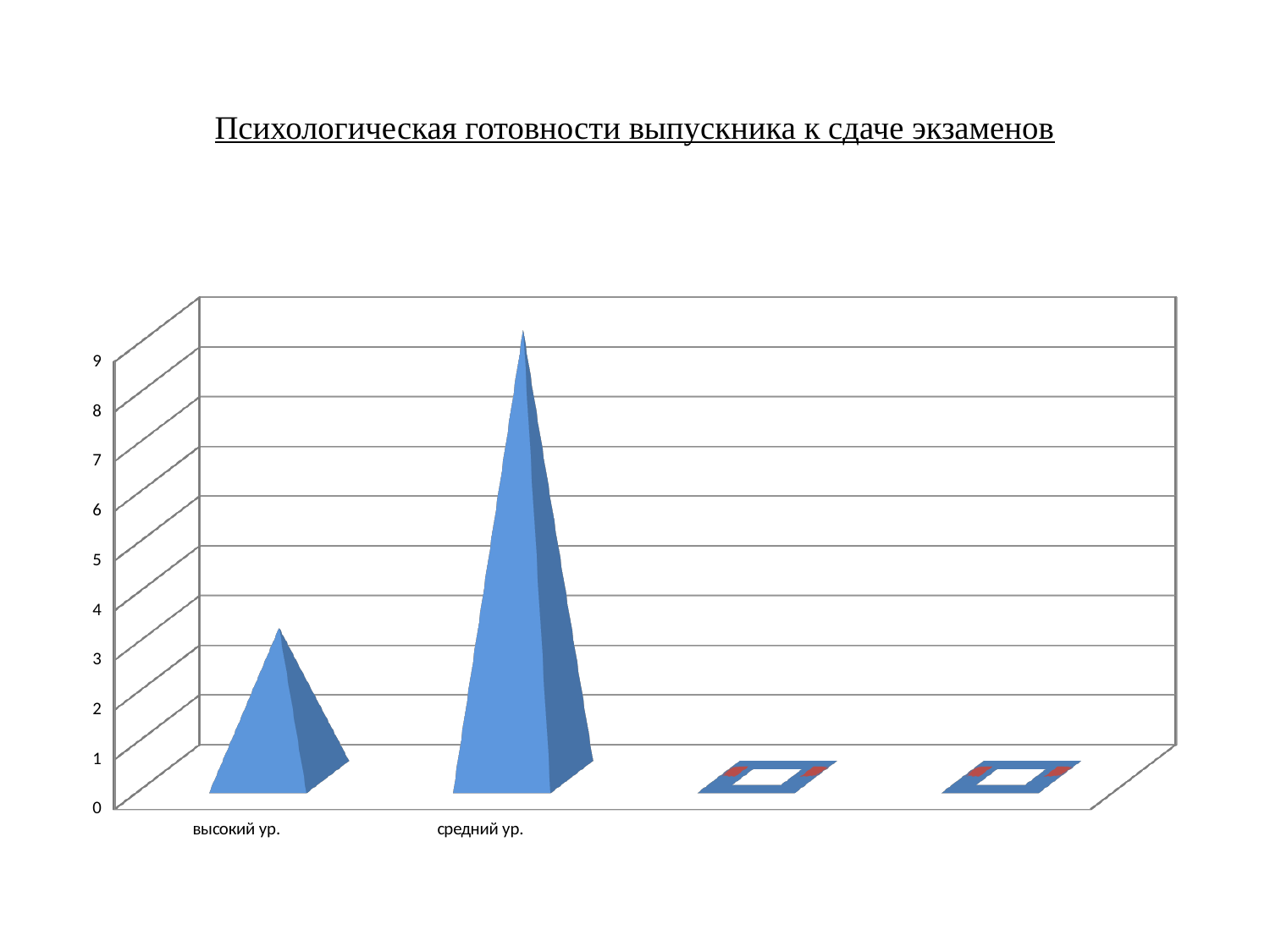

# Психологическая готовности выпускника к сдаче экзаменов

[unsupported chart]